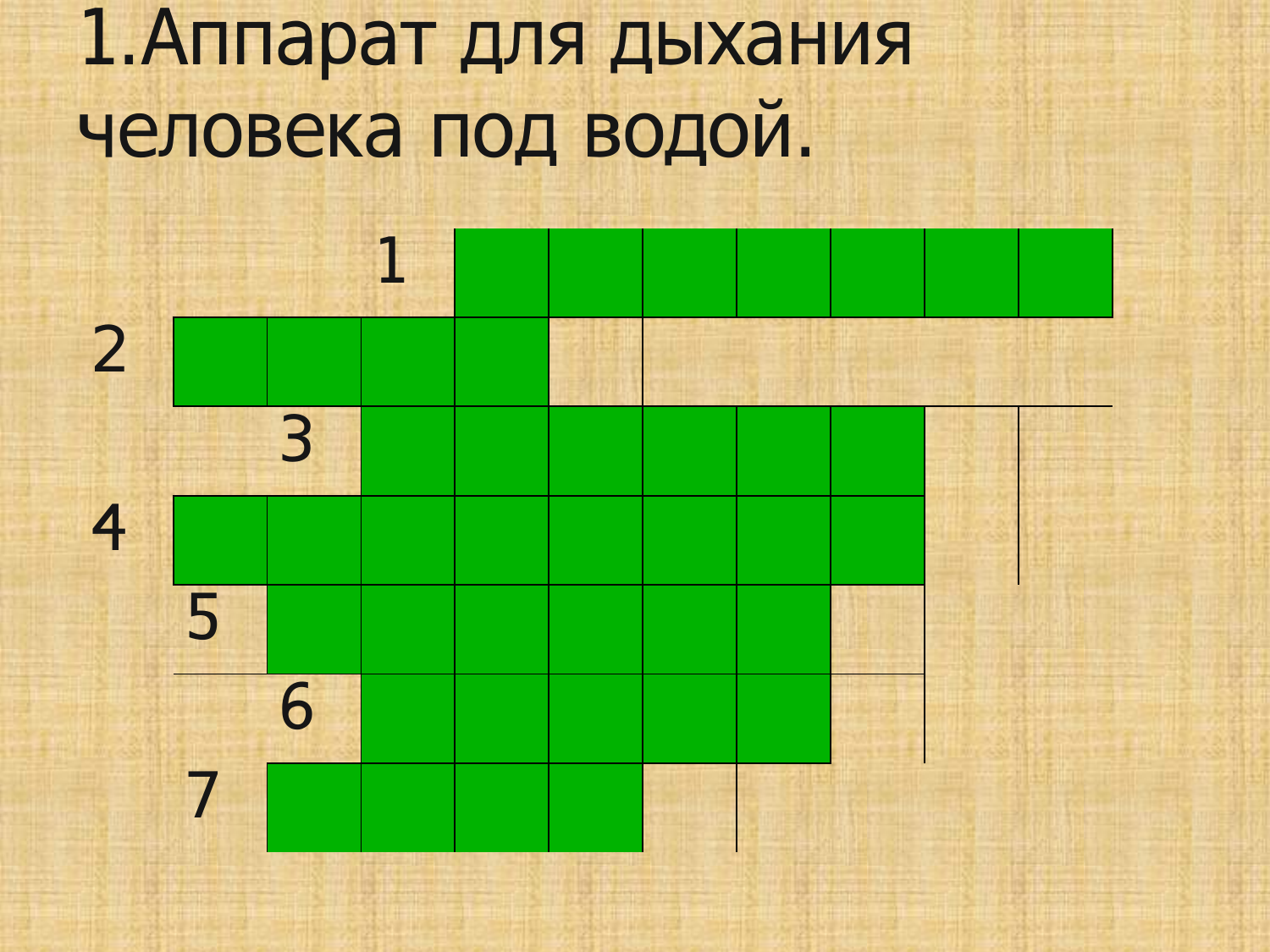

# 1.Аппарат для дыхания человека под водой.
|  |  |  | 1 |  |  |  |  |  |  |  |
| --- | --- | --- | --- | --- | --- | --- | --- | --- | --- | --- |
| 2 |  |  |  |  |  |  |  |  |  |  |
|  |  | 3 |  |  |  |  |  |  |  |  |
| 4 |  |  |  |  |  |  |  |  |  |  |
|  | 5 |  |  |  |  |  |  |  |  |  |
|  |  | 6 |  |  |  |  |  |  |  |  |
|  | 7 |  |  |  |  |  |  |  |  |  |